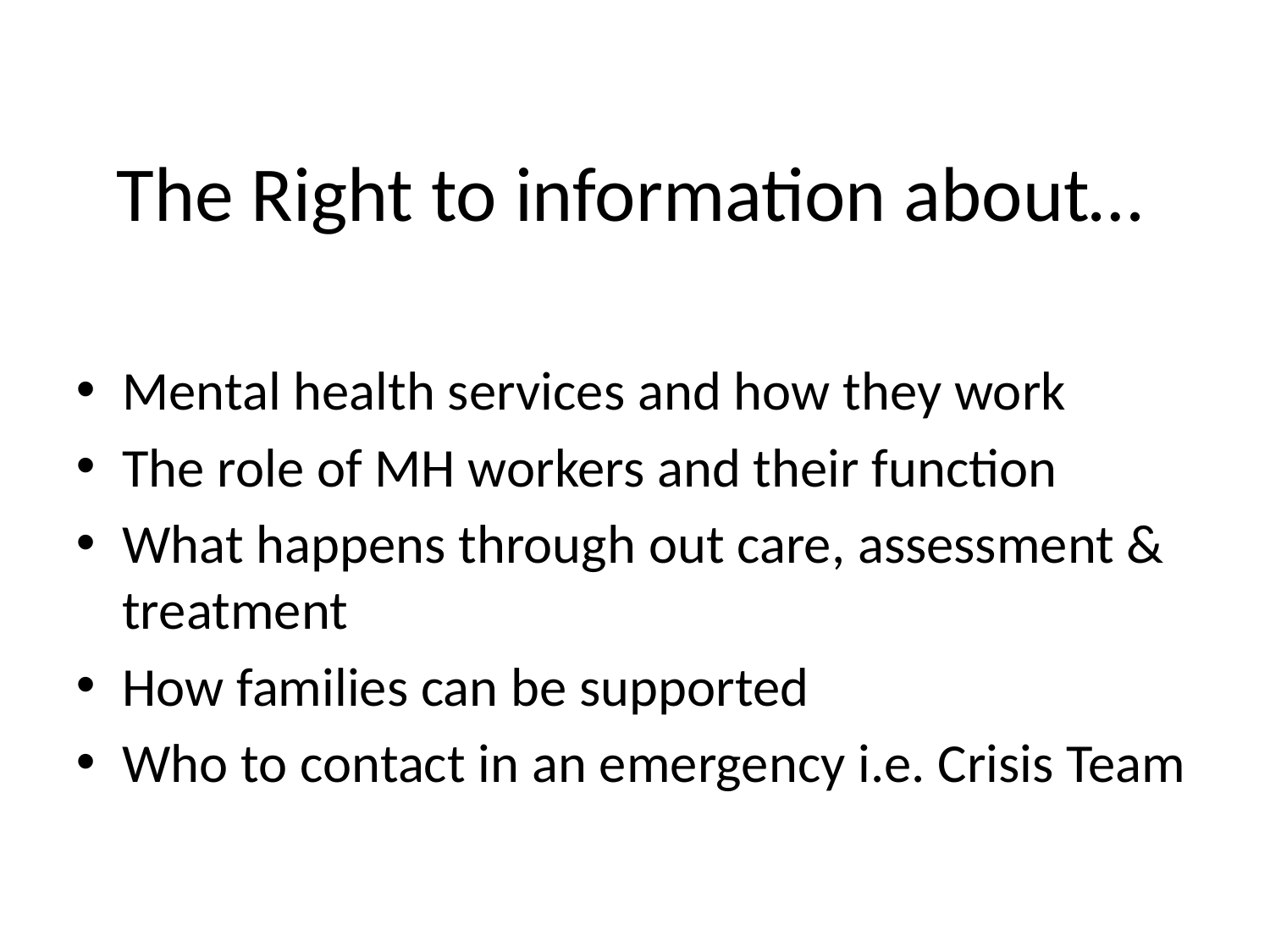

# The Right to information about…
Mental health services and how they work
The role of MH workers and their function
What happens through out care, assessment & treatment
How families can be supported
Who to contact in an emergency i.e. Crisis Team